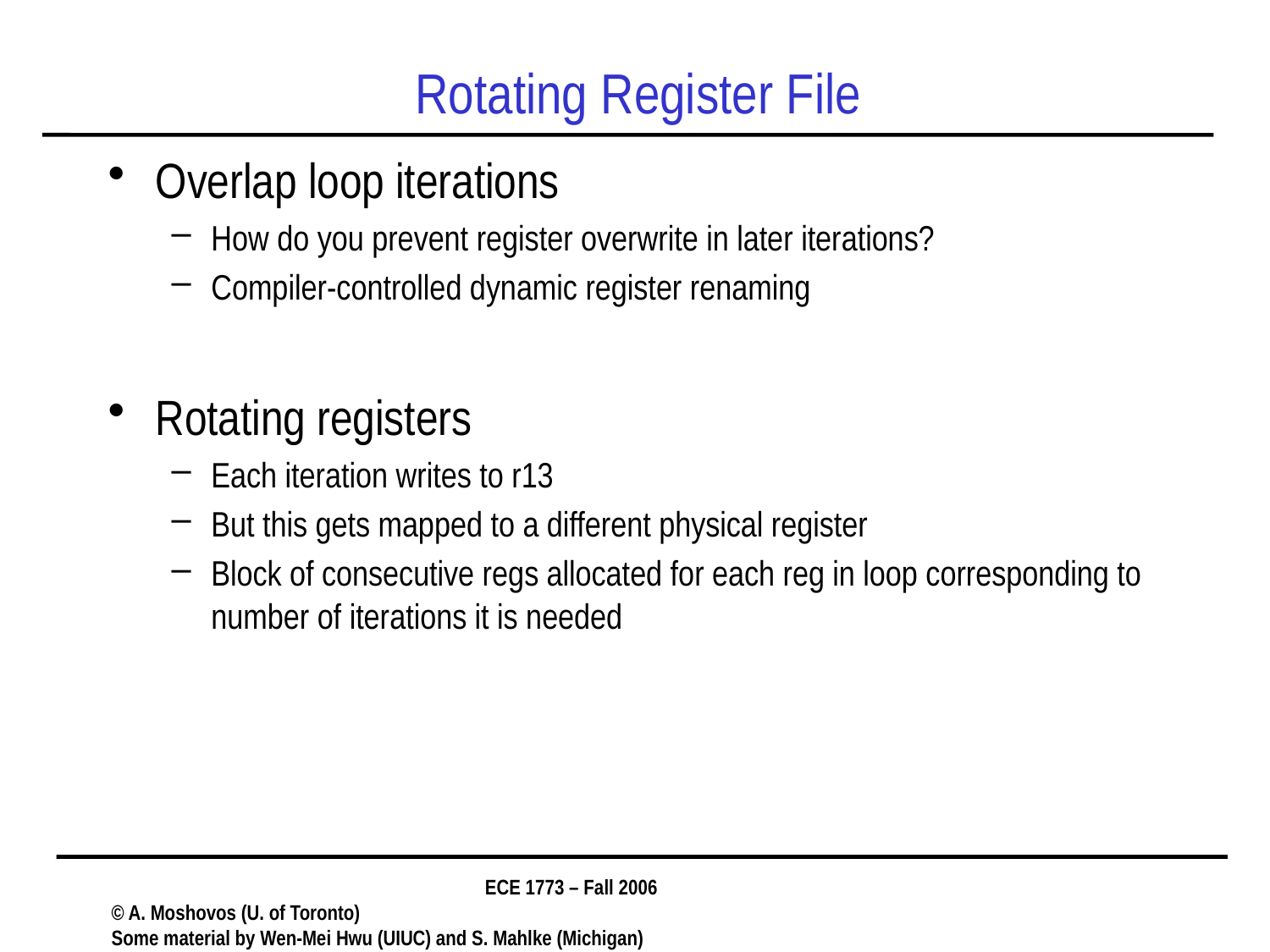

# Rotating Register File
Overlap loop iterations
How do you prevent register overwrite in later iterations?
Compiler-controlled dynamic register renaming

Rotating registers
Each iteration writes to r13
But this gets mapped to a different physical register
Block of consecutive regs allocated for each reg in loop corresponding to number of iterations it is needed

ECE 1773 – Fall 2006
© A. Moshovos (U. of Toronto)
Some material by Wen-Mei Hwu (UIUC) and S. Mahlke (Michigan)